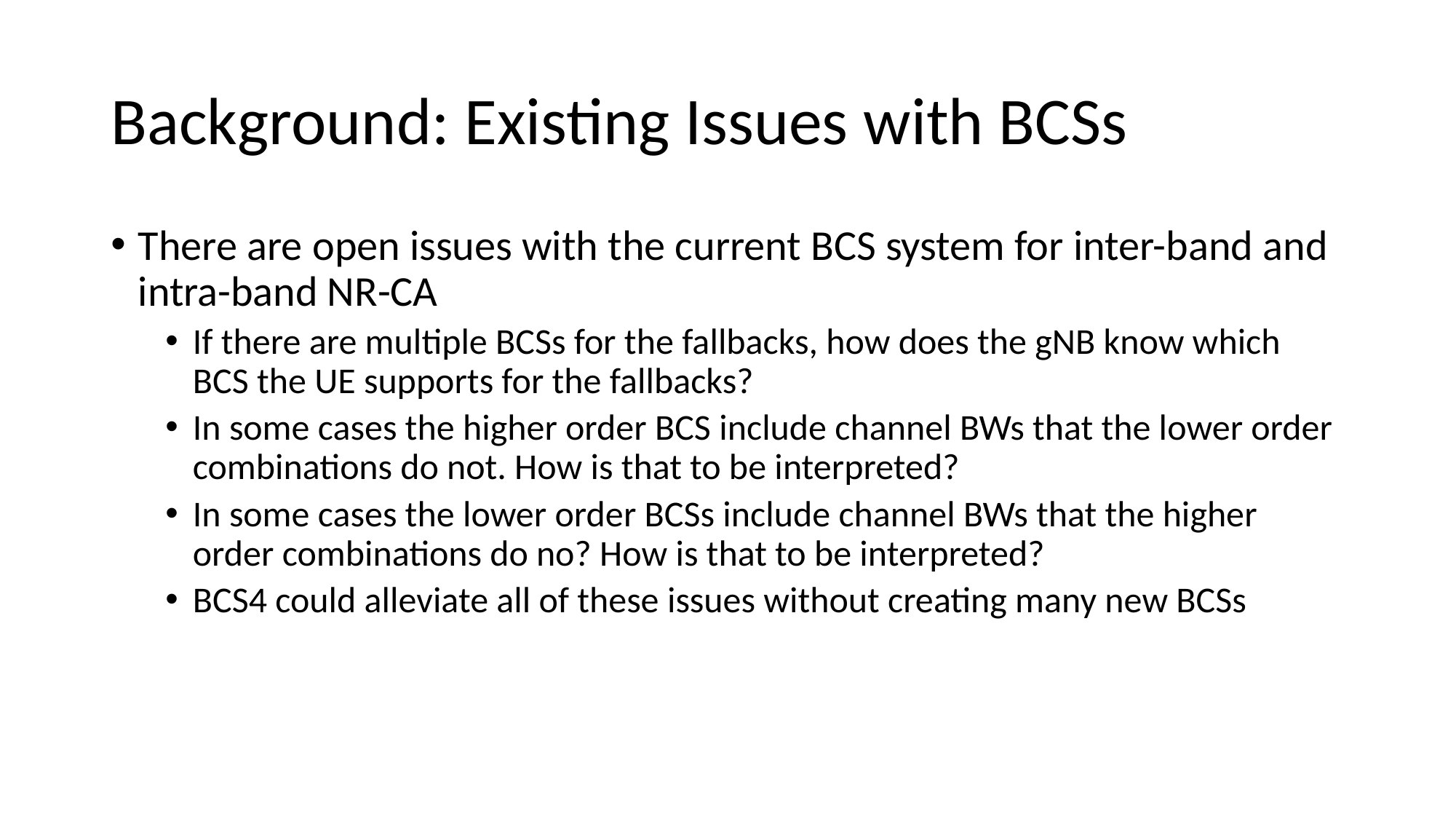

# Background: Existing Issues with BCSs
There are open issues with the current BCS system for inter-band and intra-band NR-CA
If there are multiple BCSs for the fallbacks, how does the gNB know which BCS the UE supports for the fallbacks?
In some cases the higher order BCS include channel BWs that the lower order combinations do not. How is that to be interpreted?
In some cases the lower order BCSs include channel BWs that the higher order combinations do no? How is that to be interpreted?
BCS4 could alleviate all of these issues without creating many new BCSs